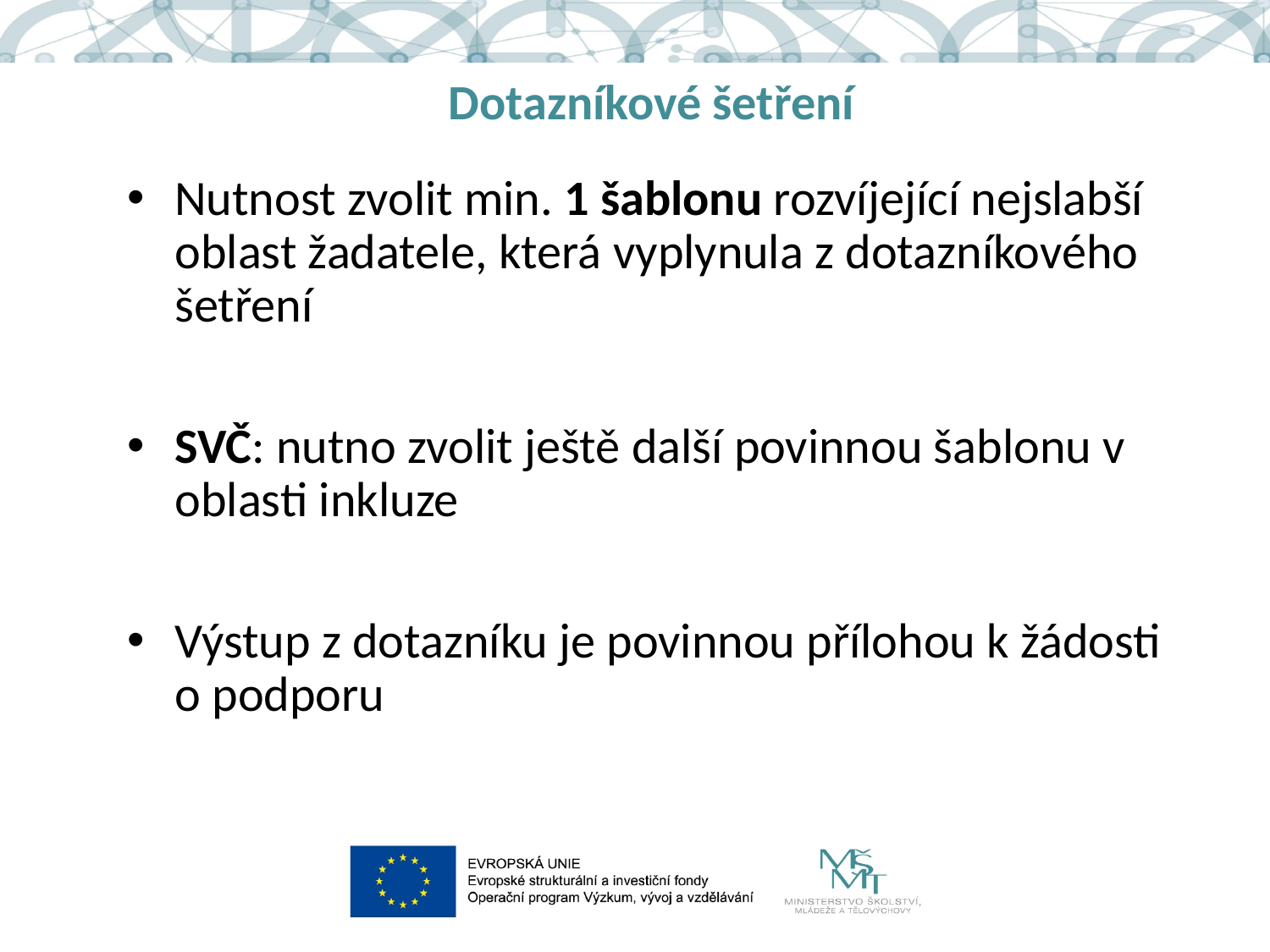

# Dotazníkové šetření
Nutnost zvolit min. 1 šablonu rozvíjející nejslabší oblast žadatele, která vyplynula z dotazníkového šetření

SVČ: nutno zvolit ještě další povinnou šablonu v oblasti inkluze

Výstup z dotazníku je povinnou přílohou k žádosti o podporu